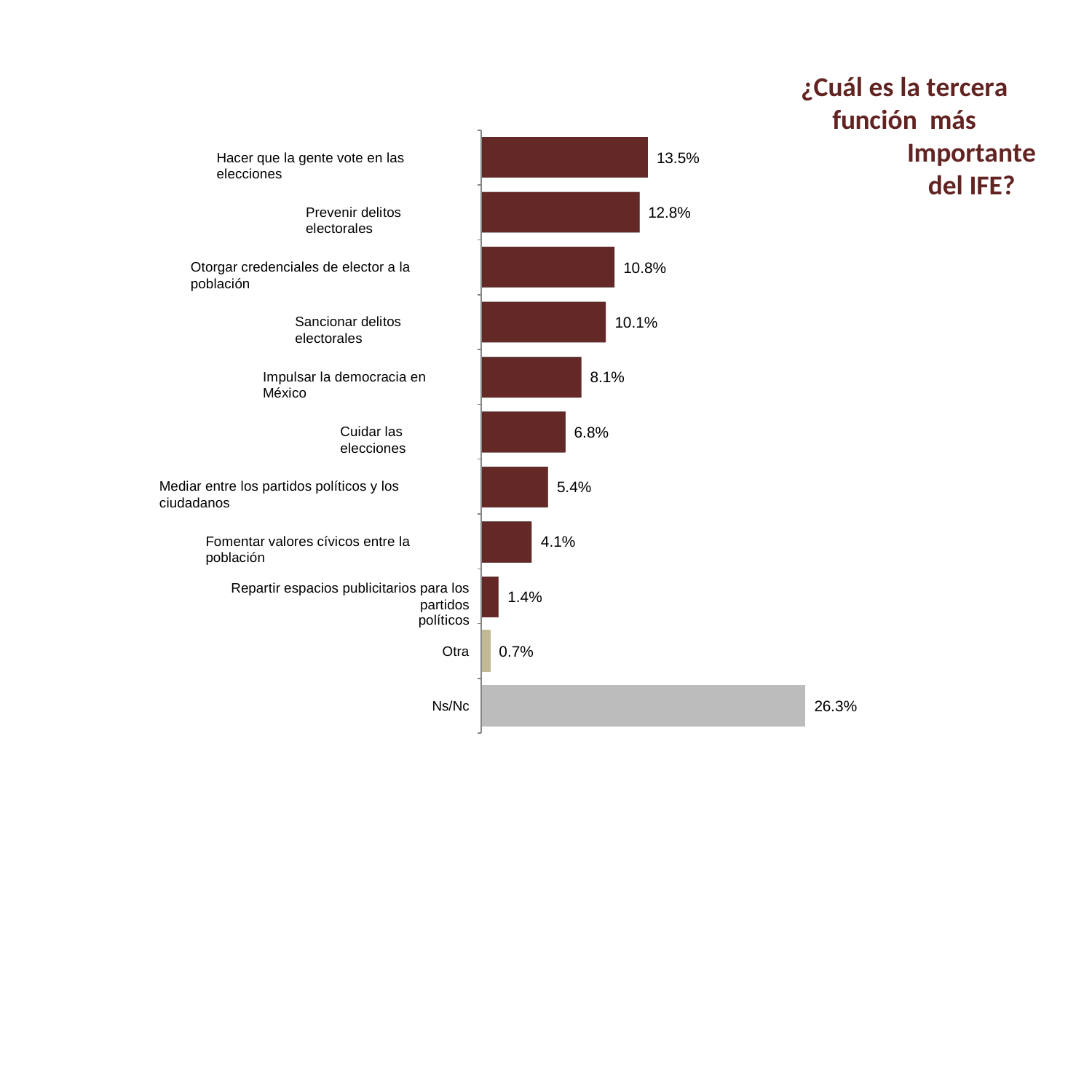

# ¿Cuál es la tercera función  más
Importante del IFE?

13.5%
Hacer que la gente vote en las elecciones

12.8%
Prevenir delitos electorales

10.8%
Otorgar credenciales de elector a la población

10.1%
Sancionar delitos electorales

8.1%
Impulsar la democracia en México

6.8%
Cuidar las elecciones

5.4%
Mediar entre los partidos políticos y los ciudadanos

4.1%
Fomentar valores cívicos entre la población

Repartir espacios publicitarios para los partidos
políticos
1.4%

0.7%
Otra

26.3%
Ns/Nc